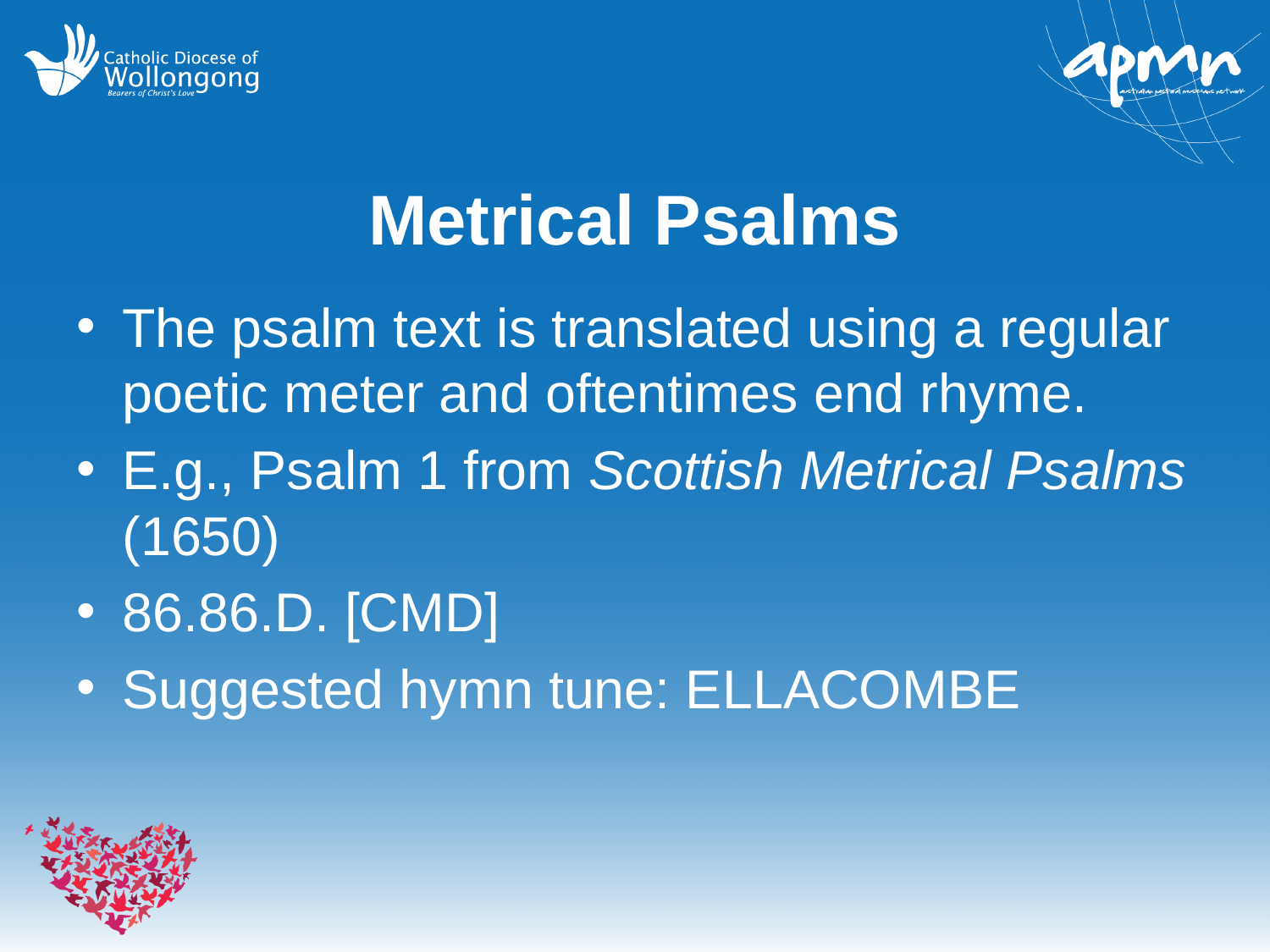

# Metrical Psalms
The psalm text is translated using a regular poetic meter and oftentimes end rhyme.
E.g., Psalm 1 from Scottish Metrical Psalms (1650)
86.86.D. [CMD]
Suggested hymn tune: ELLACOMBE